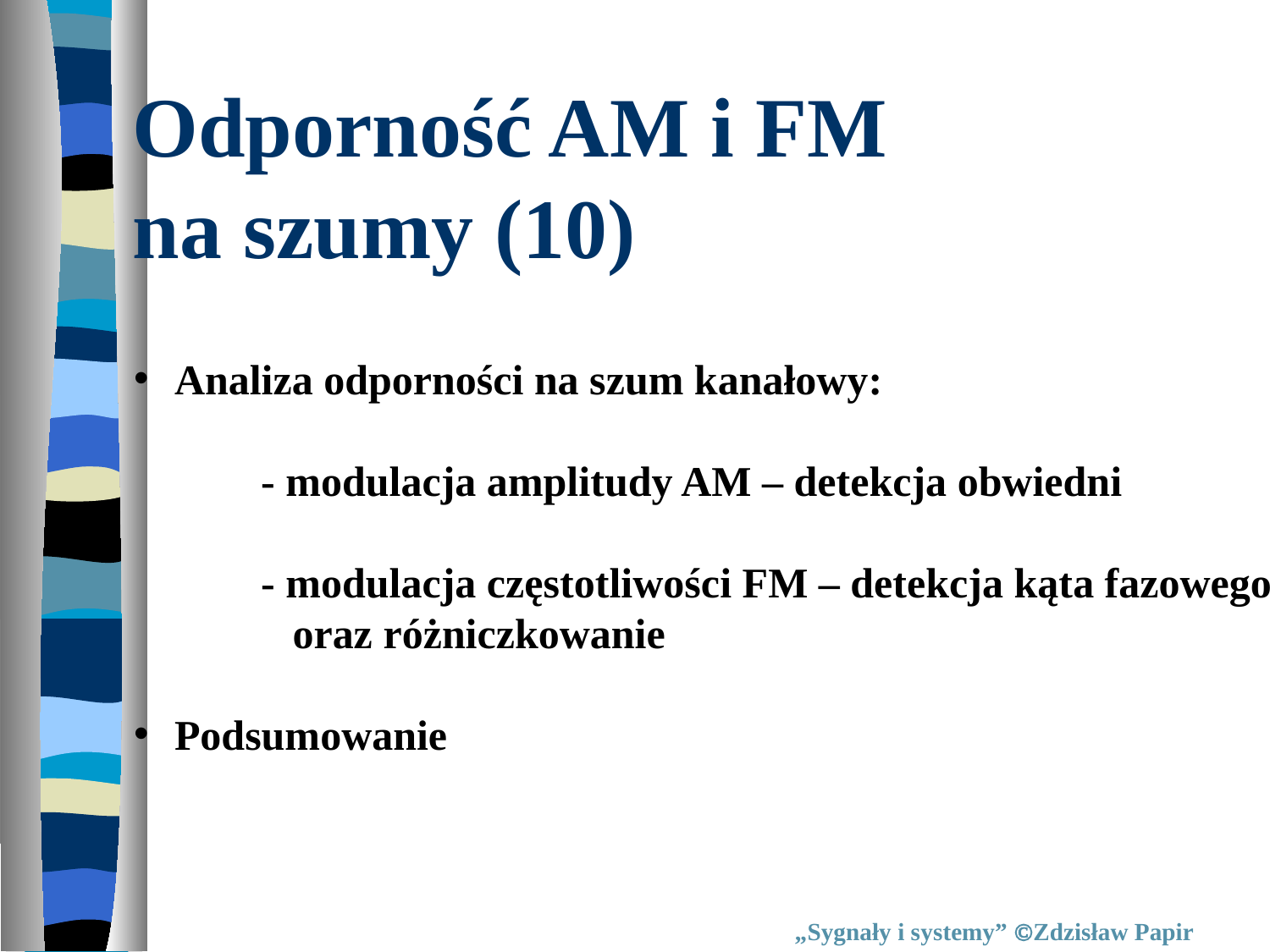

Odporność AM i FM
na szumy (10)
 Analiza odporności na szum kanałowy:

	- modulacja amplitudy AM – detekcja obwiedni

	- modulacja częstotliwości FM – detekcja kąta fazowego
	   oraz różniczkowanie

 Podsumowanie
„Sygnały i systemy” ©Zdzisław Papir